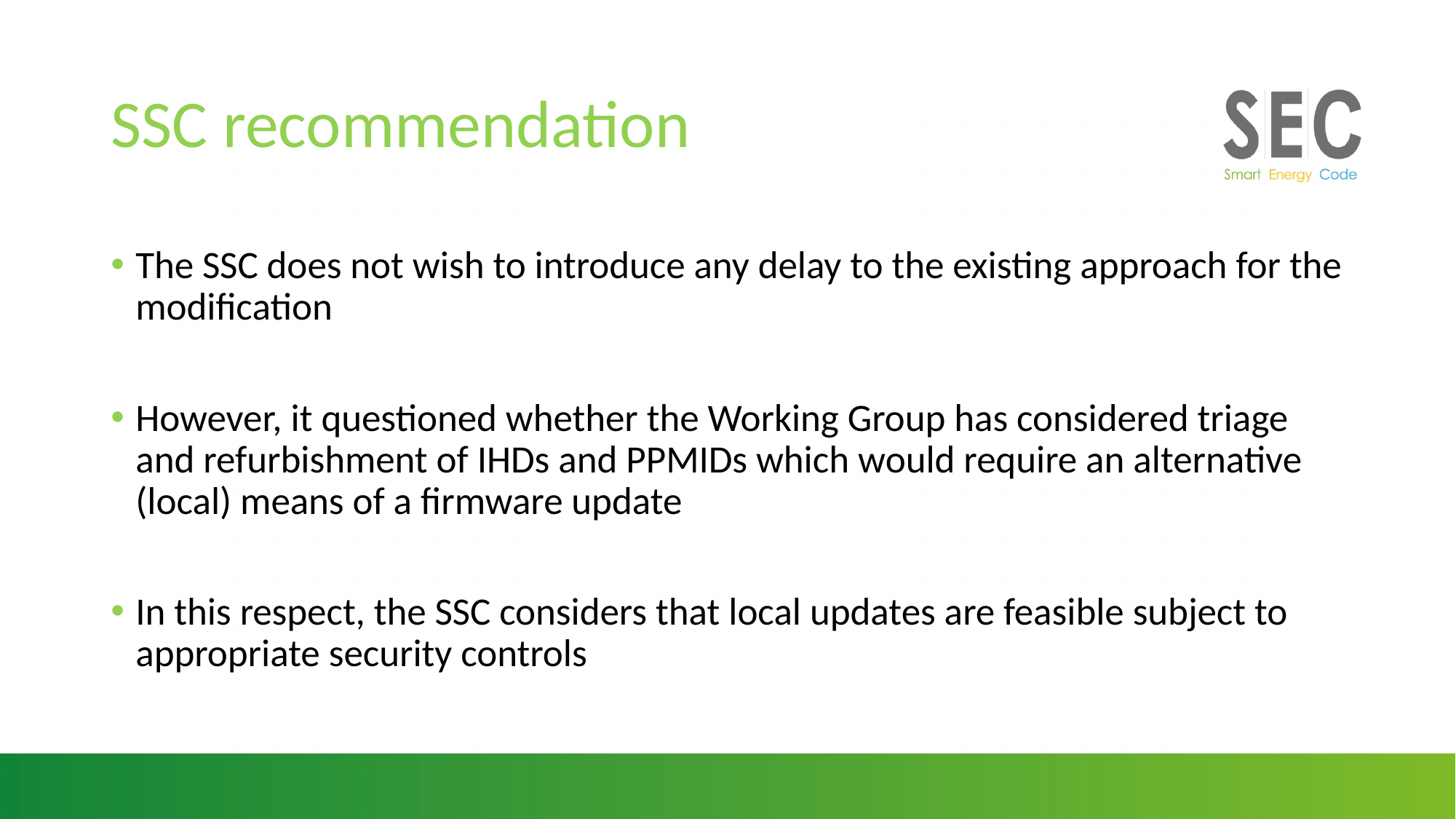

# SSC recommendation
The SSC does not wish to introduce any delay to the existing approach for the modification

However, it questioned whether the Working Group has considered triage and refurbishment of IHDs and PPMIDs which would require an alternative (local) means of a firmware update

In this respect, the SSC considers that local updates are feasible subject to appropriate security controls